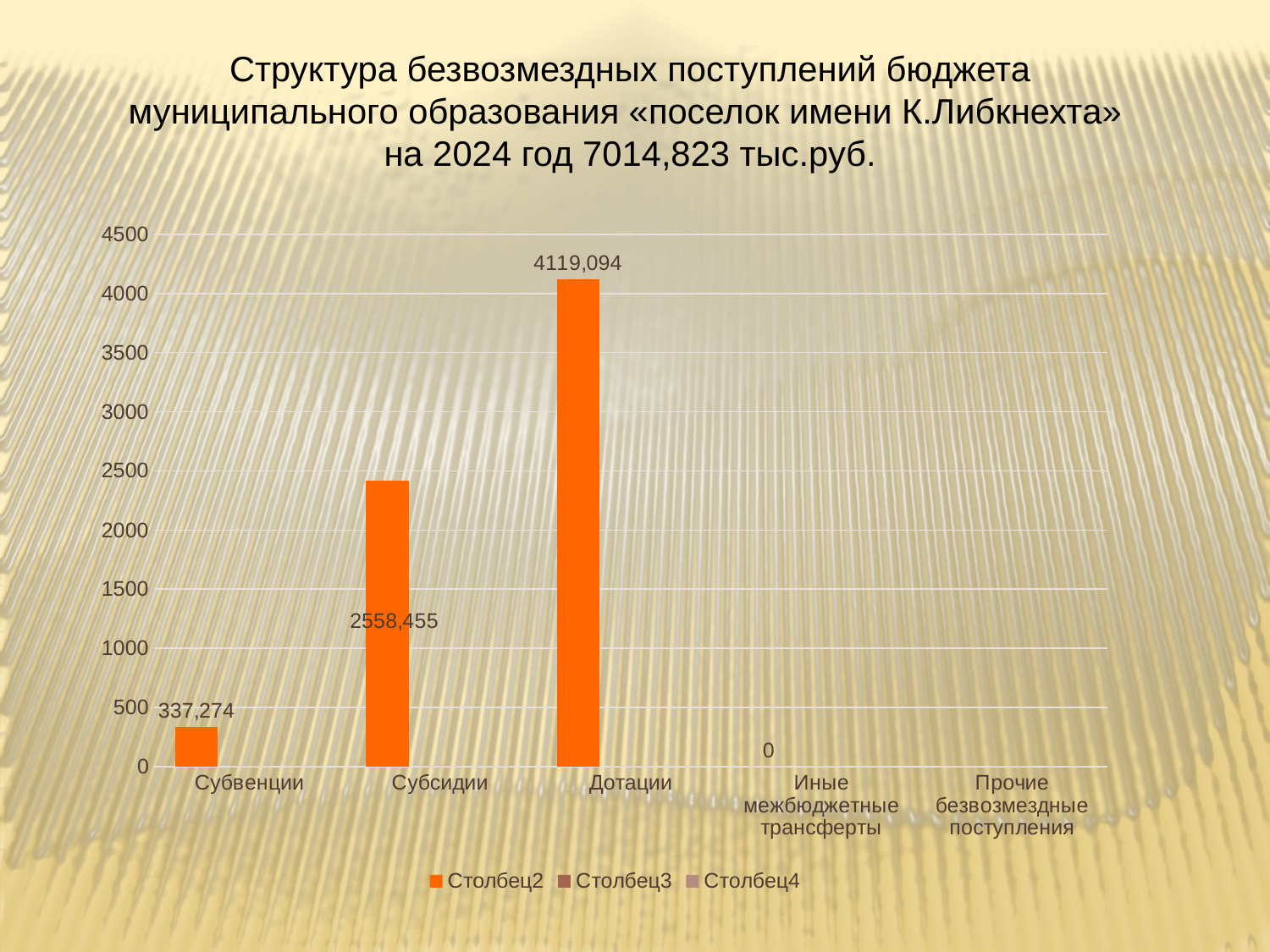

Структура безвозмездных поступлений бюджета муниципального образования «поселок имени К.Либкнехта»
на 2024 год 7014,823 тыс.руб.

### Chart

| Category | Столбец2 | Столбец3 | Столбец4 |
|---|---|---|---|
| Субвенции | 337.274 | None | None |
| Субсидии | 2417.882 | None | None |
| Дотации | 4119.094 | None | None |
| Иные межбюджетные трансферты | 0.0 | None | None |
| Прочие безвозмездные поступления | None | None | 0.0 |